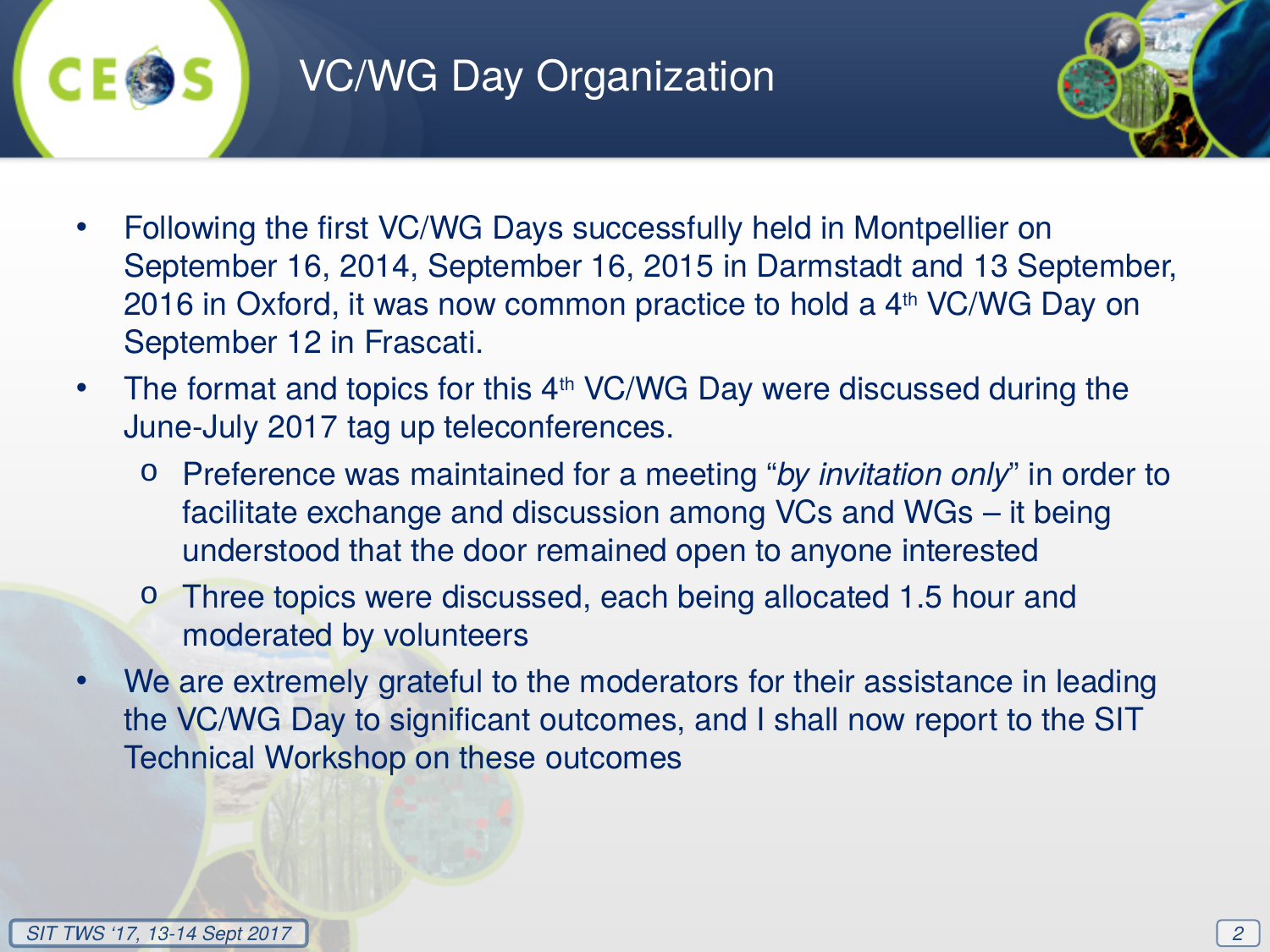

VC/WG Day Organization
Following the first VC/WG Days successfully held in Montpellier on September 16, 2014, September 16, 2015 in Darmstadt and 13 September, 2016 in Oxford, it was now common practice to hold a 4th VC/WG Day on September 12 in Frascati.
The format and topics for this 4th VC/WG Day were discussed during the June-July 2017 tag up teleconferences.
Preference was maintained for a meeting “by invitation only” in order to facilitate exchange and discussion among VCs and WGs – it being understood that the door remained open to anyone interested
Three topics were discussed, each being allocated 1.5 hour and moderated by volunteers
We are extremely grateful to the moderators for their assistance in leading the VC/WG Day to significant outcomes, and I shall now report to the SIT Technical Workshop on these outcomes
2